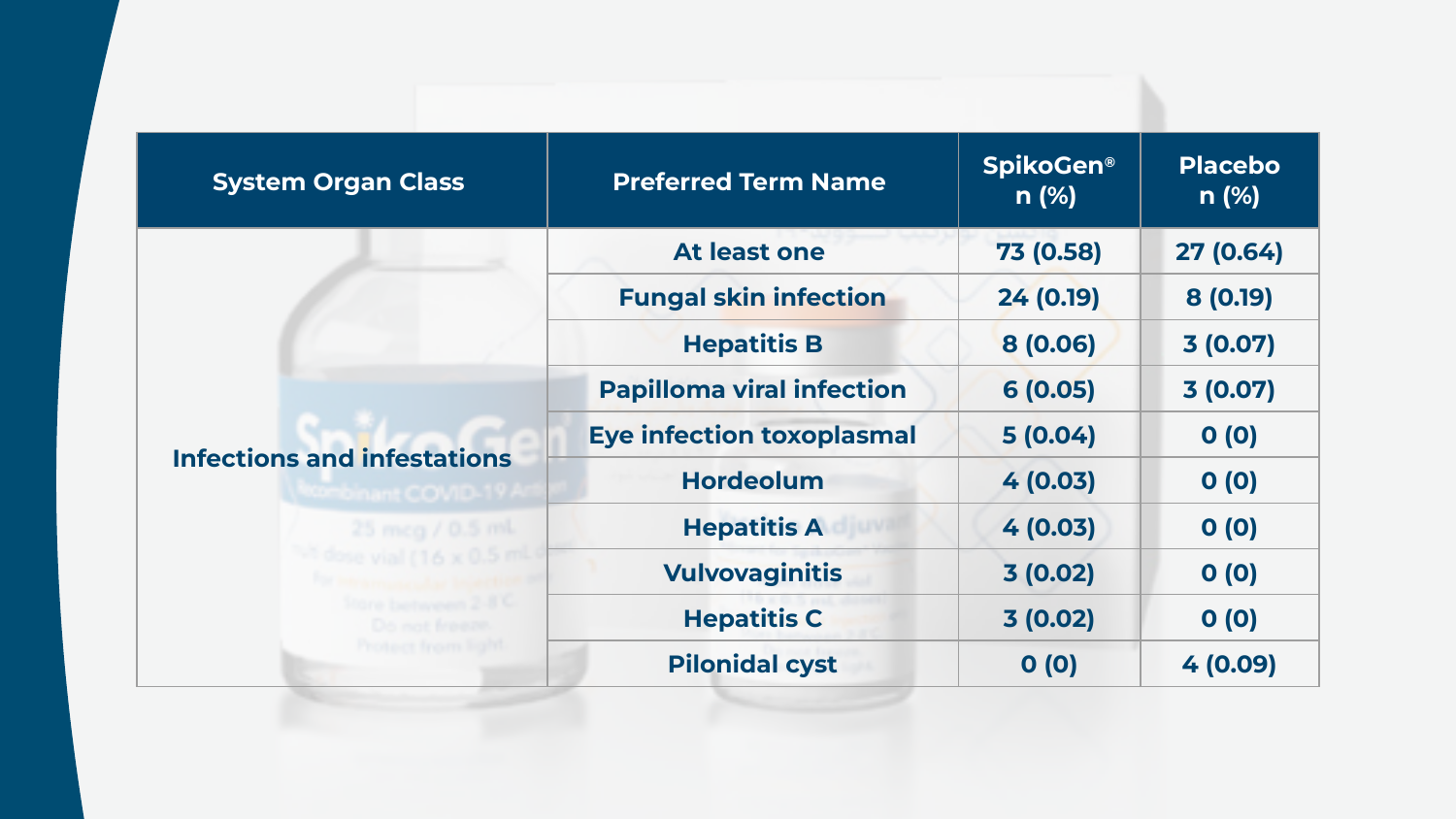

| System Organ Class | Preferred Term Name | SpikoGen® n (%) | Placebo n (%) |
| --- | --- | --- | --- |
| Infections and infestations | At least one | 73 (0.58) | 27 (0.64) |
|  | Fungal skin infection | 24 (0.19) | 8 (0.19) |
|  | Hepatitis B | 8 (0.06) | 3 (0.07) |
|  | Papilloma viral infection | 6 (0.05) | 3 (0.07) |
|  | Eye infection toxoplasmal | 5 (0.04) | 0 (0) |
|  | Hordeolum | 4 (0.03) | 0 (0) |
|  | Hepatitis A | 4 (0.03) | 0 (0) |
|  | Vulvovaginitis | 3 (0.02) | 0 (0) |
|  | Hepatitis C | 3 (0.02) | 0 (0) |
|  | Pilonidal cyst | 0 (0) | 4 (0.09) |